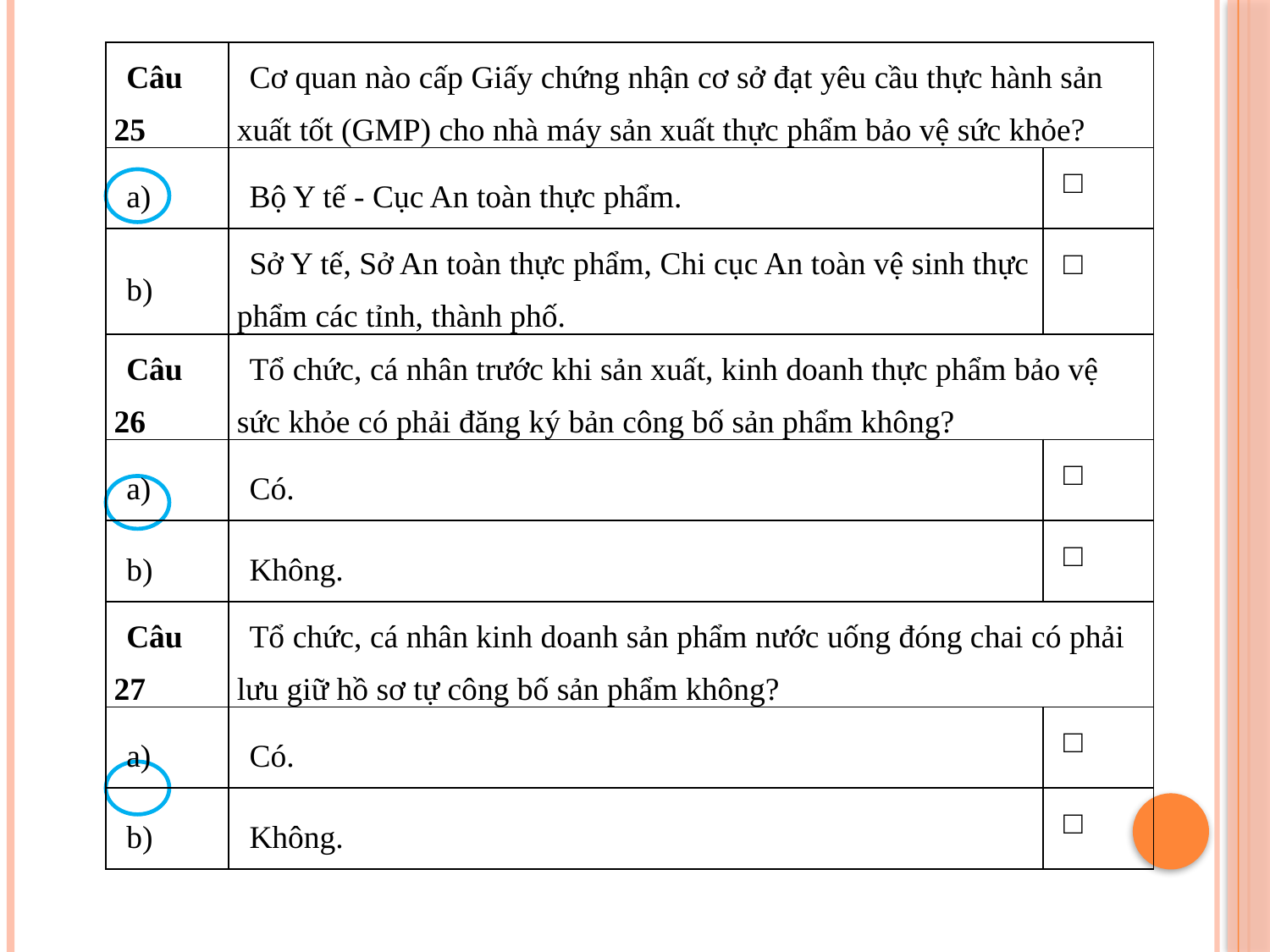

| Câu 25 | Cơ quan nào cấp Giấy chứng nhận cơ sở đạt yêu cầu thực hành sản xuất tốt (GMP) cho nhà máy sản xuất thực phẩm bảo vệ sức khỏe? |  |
| --- | --- | --- |
| a) | Bộ Y tế - Cục An toàn thực phẩm. | □ |
| b) | Sở Y tế, Sở An toàn thực phẩm, Chi cục An toàn vệ sinh thực phẩm các tỉnh, thành phố. | □ |
| Câu 26 | Tổ chức, cá nhân trước khi sản xuất, kinh doanh thực phẩm bảo vệ sức khỏe có phải đăng ký bản công bố sản phẩm không? |  |
| a) | Có. | □ |
| b) | Không. | □ |
| Câu 27 | Tổ chức, cá nhân kinh doanh sản phẩm nước uống đóng chai có phải lưu giữ hồ sơ tự công bố sản phẩm không? |  |
| a) | Có. | □ |
| b) | Không. | □ |